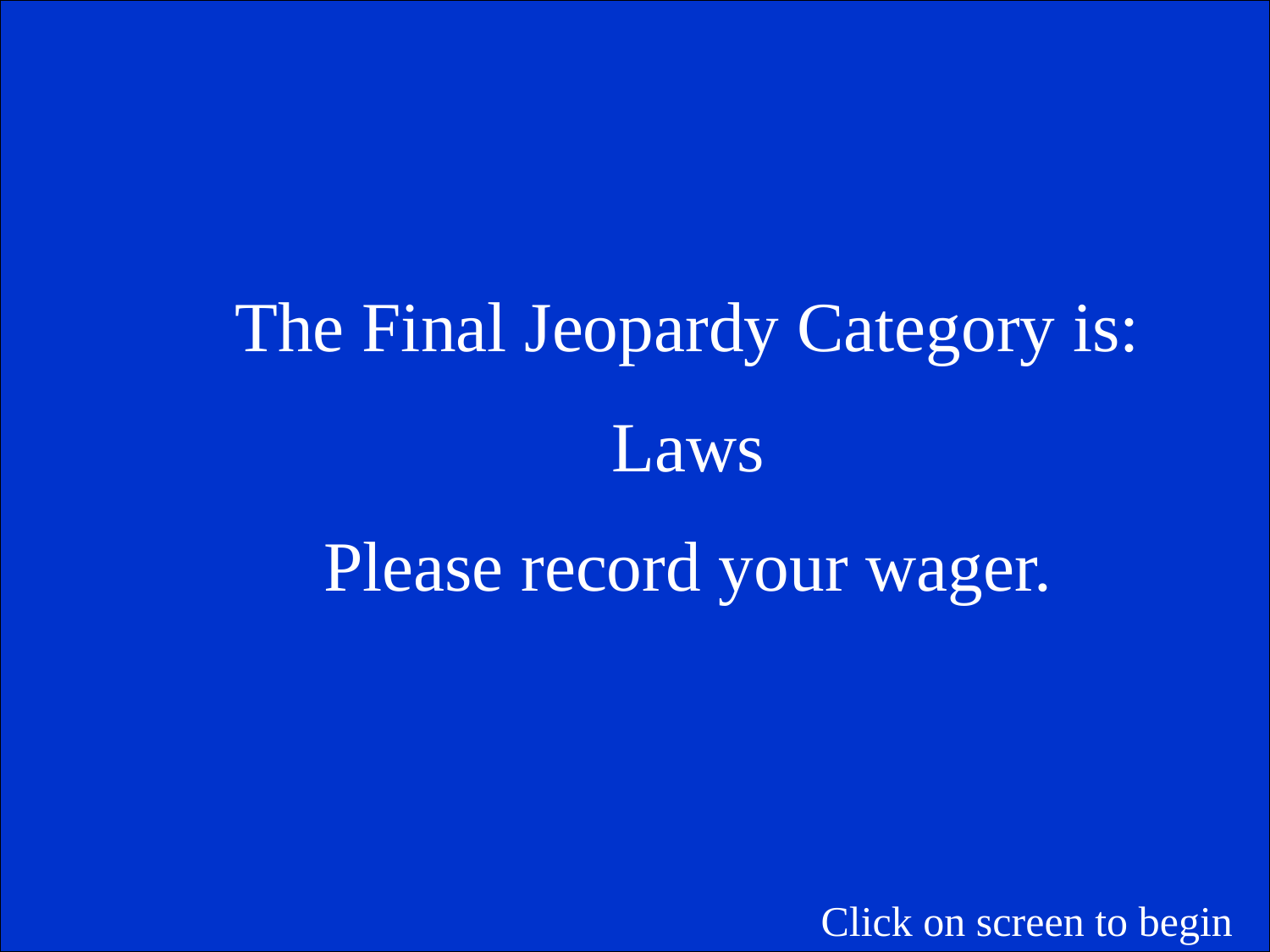

The Final Jeopardy Category is:
Laws
Please record your wager.
Click on screen to begin